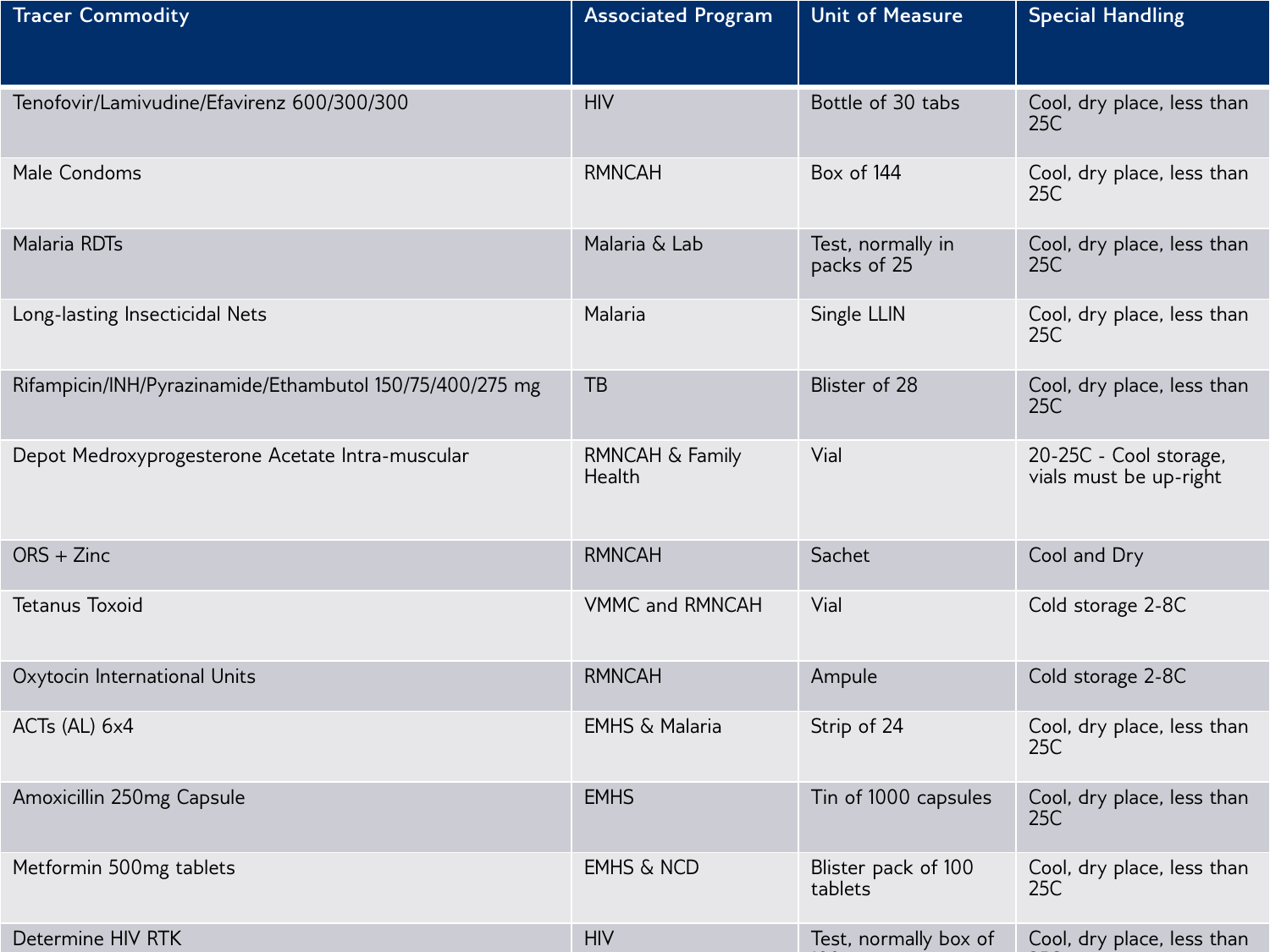

| Tracer Commodity | Associated Program | Unit of Measure | Special Handling |
| --- | --- | --- | --- |
| Tenofovir/Lamivudine/Efavirenz 600/300/300 | HIV | Bottle of 30 tabs | Cool, dry place, less than 25C |
| Male Condoms | RMNCAH | Box of 144 | Cool, dry place, less than 25C |
| Malaria RDTs | Malaria & Lab | Test, normally in packs of 25 | Cool, dry place, less than 25C |
| Long-lasting Insecticidal Nets | Malaria | Single LLIN | Cool, dry place, less than 25C |
| Rifampicin/INH/Pyrazinamide/Ethambutol 150/75/400/275 mg | TB | Blister of 28 | Cool, dry place, less than 25C |
| Depot Medroxyprogesterone Acetate Intra-muscular | RMNCAH & Family Health | Vial | 20-25C - Cool storage, vials must be up-right |
| ORS + Zinc | RMNCAH | Sachet | Cool and Dry |
| Tetanus Toxoid | VMMC and RMNCAH | Vial | Cold storage 2-8C |
| Oxytocin International Units | RMNCAH | Ampule | Cold storage 2-8C |
| ACTs (AL) 6x4 | EMHS & Malaria | Strip of 24 | Cool, dry place, less than 25C |
| Amoxicillin 250mg Capsule | EMHS | Tin of 1000 capsules | Cool, dry place, less than 25C |
| Metformin 500mg tablets | EMHS & NCD | Blister pack of 100 tablets | Cool, dry place, less than 25C |
| Determine HIV RTK | HIV | Test, normally box of 100 | Cool, dry place, less than 25C |
12/21/2018
FOOTER GOES HERE
23